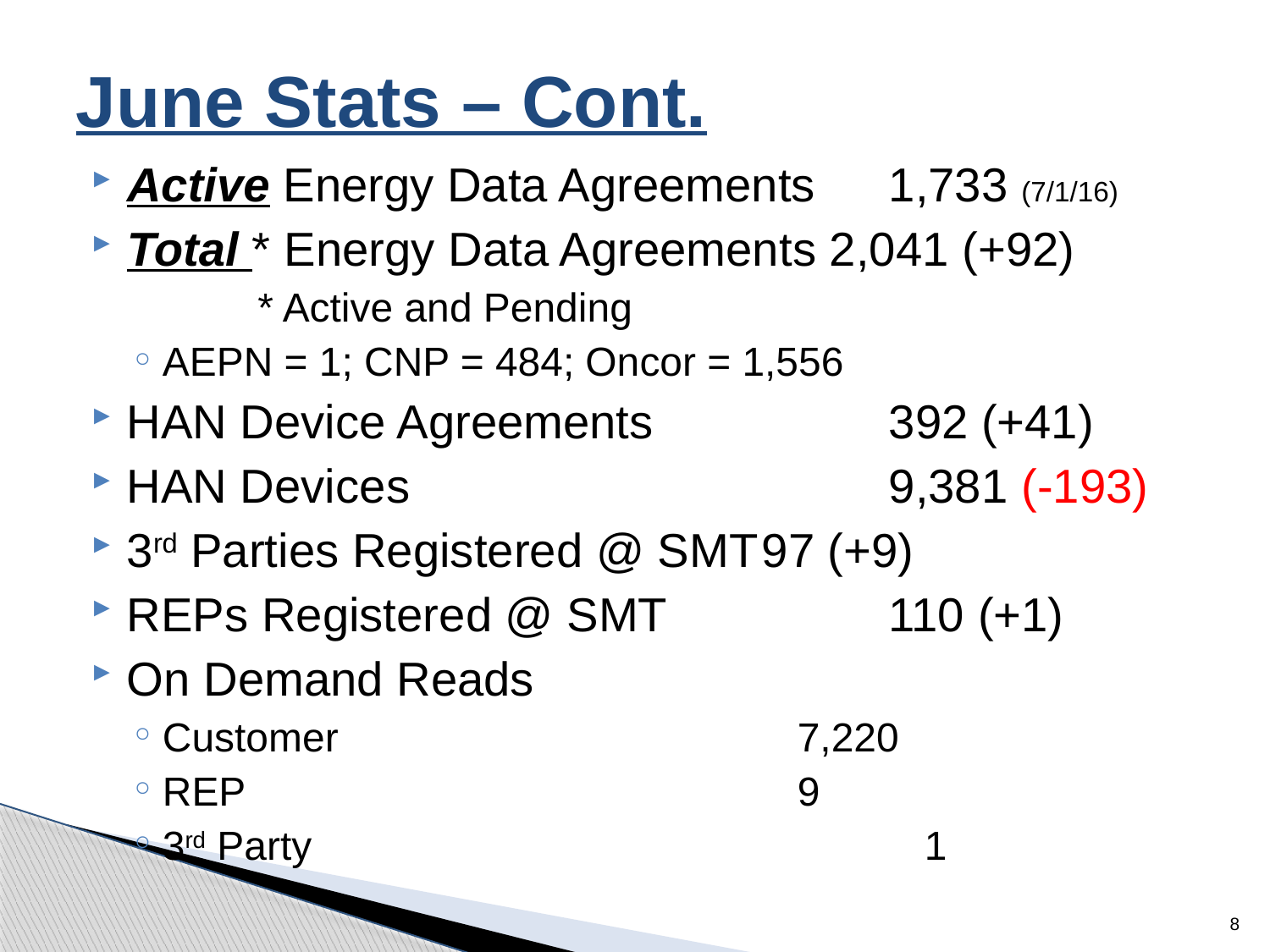

# June Stats – Cont.
Active Energy Data Agreements  	1,733 (7/1/16)
Total * Energy Data Agreements 2,041 (+92)
	* Active and Pending
AEPN = 1; CNP = 484; Oncor = 1,556
HAN Device Agreements		392 (+41)
HAN Devices				9,381 (-193)
3rd Parties Registered @ SMT	97 (+9)
REPs Registered @ SMT		110 (+1)
On Demand Reads
Customer				7,220
REP					9
3rd Party					1
8